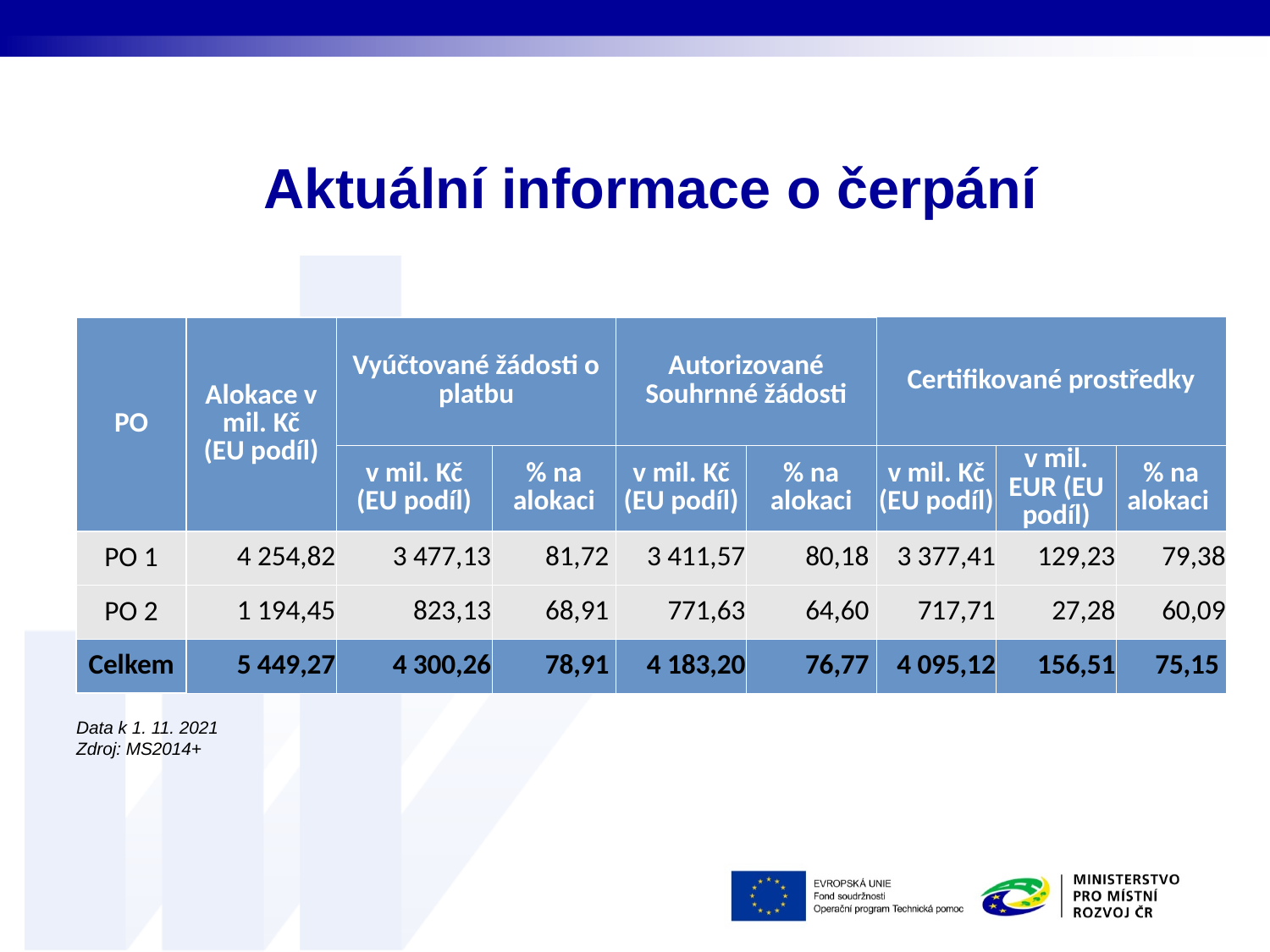

# Aktuální informace o čerpání
| PO | Alokace v mil. Kč (EU podíl) | Vyúčtované žádosti o platbu |  | Autorizované Souhrnné žádosti |  | Certifikované prostředky |  |  |
| --- | --- | --- | --- | --- | --- | --- | --- | --- |
|  |  | v mil. Kč (EU podíl) | % na alokaci | v mil. Kč (EU podíl) | % na alokaci | v mil. Kč (EU podíl) | v mil. EUR (EU podíl) | % na alokaci |
| PO 1 | 4 254,82 | 3 477,13 | 81,72 | 3 411,57 | 80,18 | 3 377,41 | 129,23 | 79,38 |
| PO 2 | 1 194,45 | 823,13 | 68,91 | 771,63 | 64,60 | 717,71 | 27,28 | 60,09 |
| Celkem | 5 449,27 | 4 300,26 | 78,91 | 4 183,20 | 76,77 | 4 095,12 | 156,51 | 75,15 |
Data k 1. 11. 2021
Zdroj: MS2014+